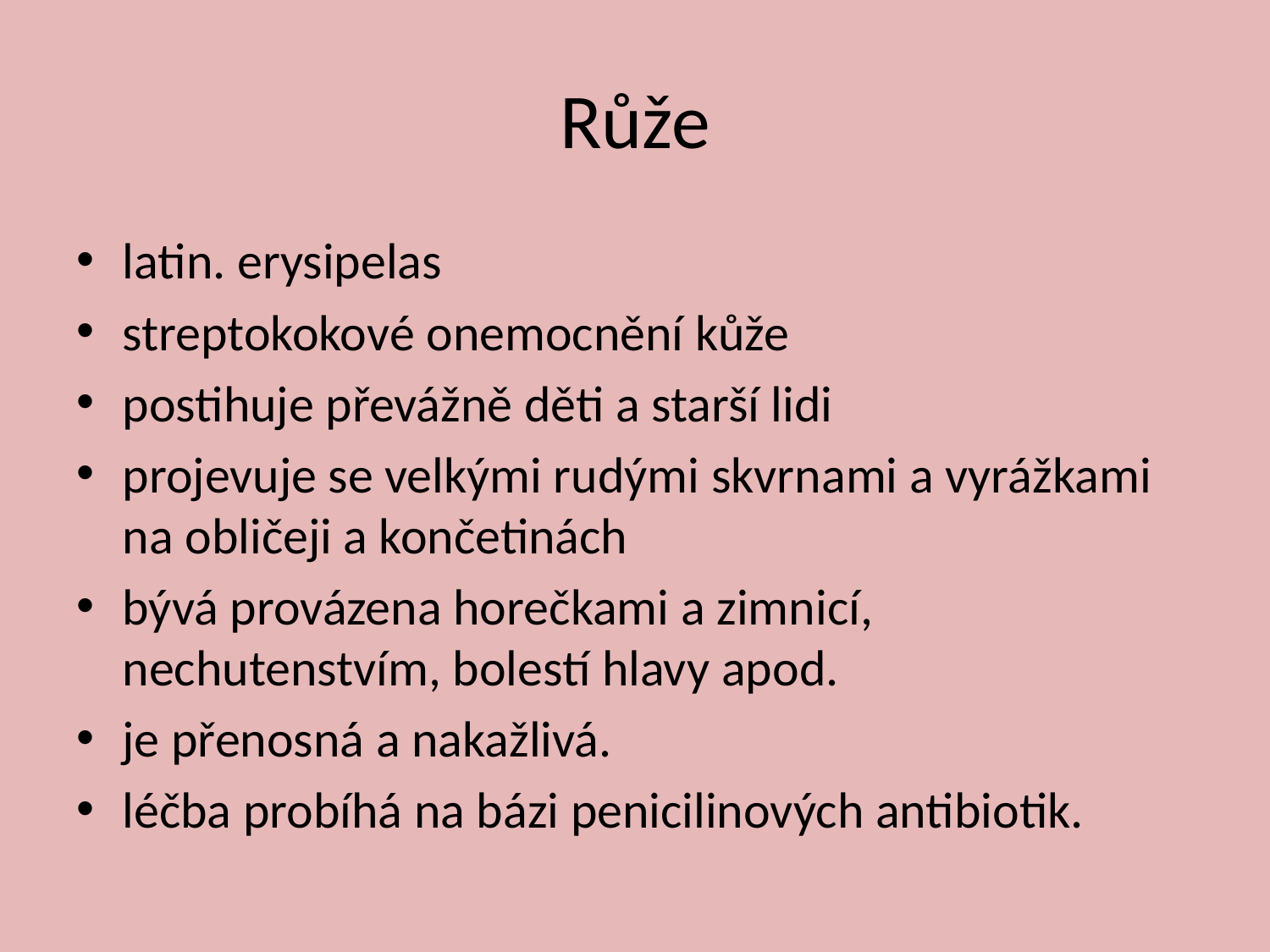

# Růže
latin. erysipelas
streptokokové onemocnění kůže
postihuje převážně děti a starší lidi
projevuje se velkými rudými skvrnami a vyrážkami na obličeji a končetinách
bývá provázena horečkami a zimnicí, nechutenstvím, bolestí hlavy apod.
je přenosná a nakažlivá.
léčba probíhá na bázi penicilinových antibiotik.